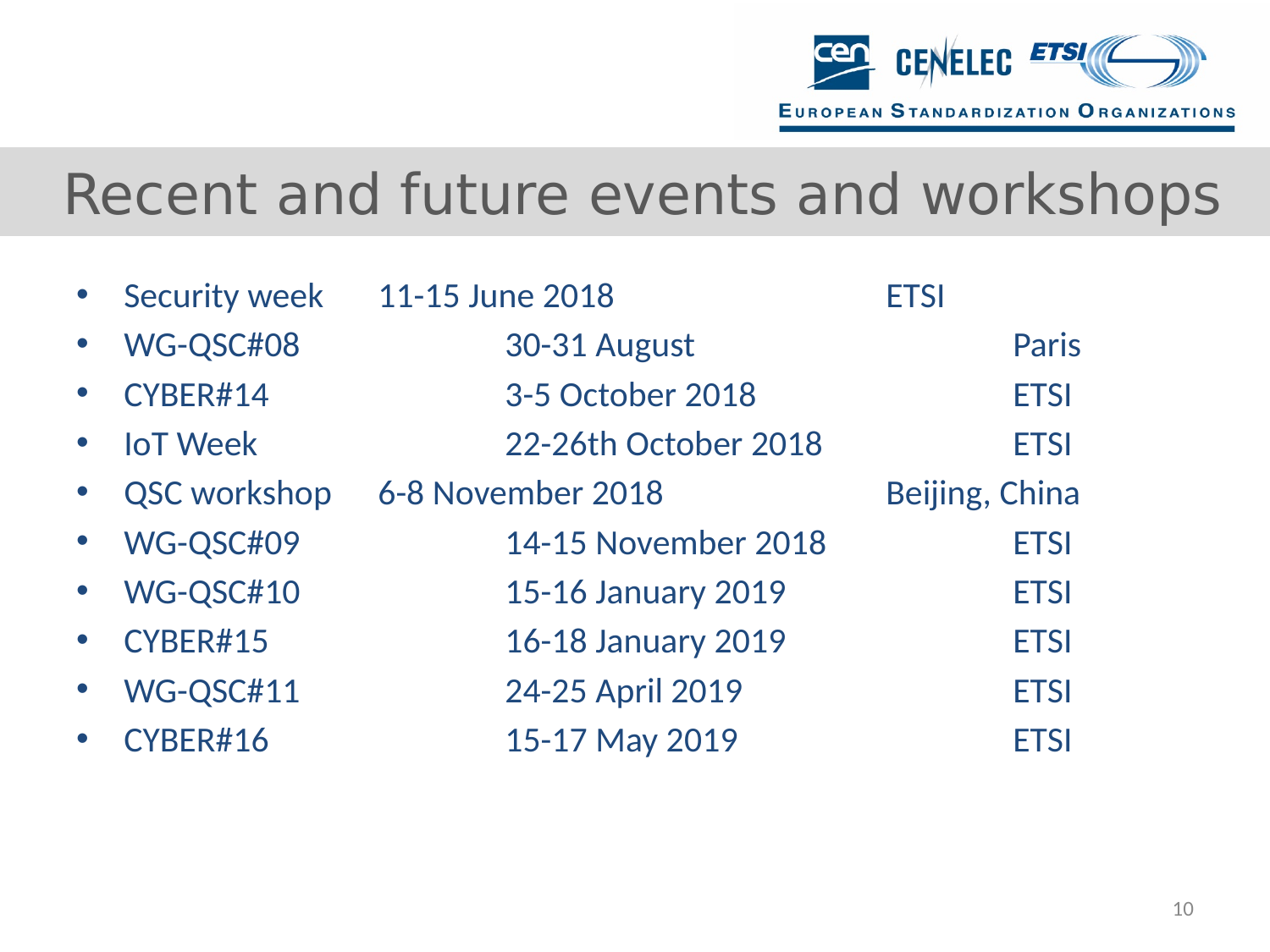

# Recent and future events and workshops
Security week 	11-15 June 2018			ETSI
WG-QSC#08		30-31 August 			Paris
CYBER#14		3-5 October 2018			ETSI
IoT Week		22-26th October 2018		ETSI
QSC workshop	6-8 November 2018		Beijing, China
WG-QSC#09 		14-15 November 2018		ETSI
WG-QSC#10 		15-16 January 2019		ETSI
CYBER#15 		16-18 January 2019		ETSI
WG-QSC#11 		24-25 April 2019			ETSI
CYBER#16		15-17 May 2019 			ETSI

10